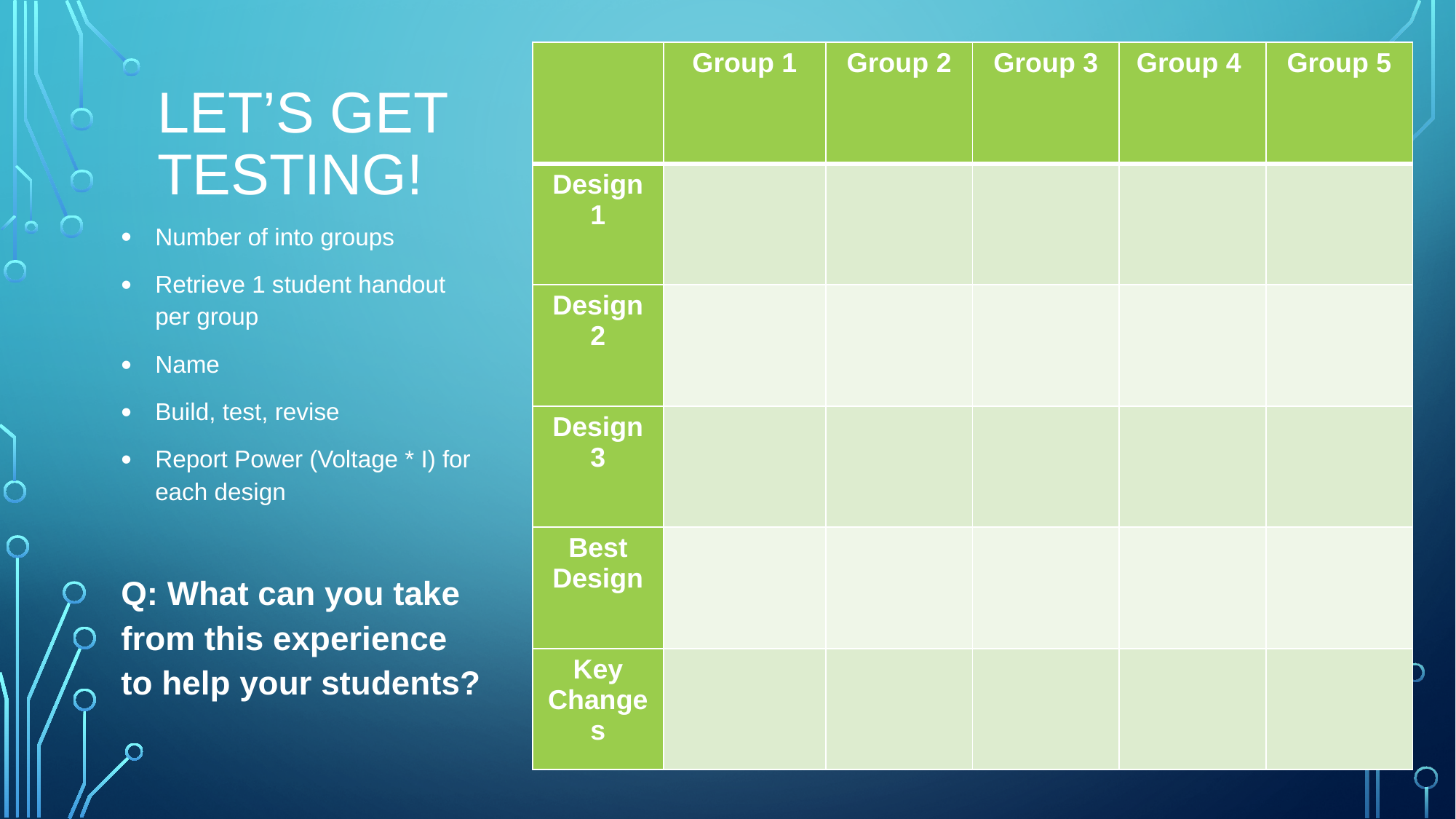

# Let’s get testing!
|  | Group 1 | Group 2 | Group 3 | Group 4 | Group 5 |
| --- | --- | --- | --- | --- | --- |
| Design 1 |  |  |  |  |  |
| Design 2 |  |  |  |  |  |
| Design 3 |  |  |  |  |  |
| Best Design |  |  |  |  |  |
| Key Changes |  |  |  |  |  |
Number of into groups
Retrieve 1 student handout per group
Name
Build, test, revise
Report Power (Voltage * I) for each design

Q: What can you take from this experience to help your students?